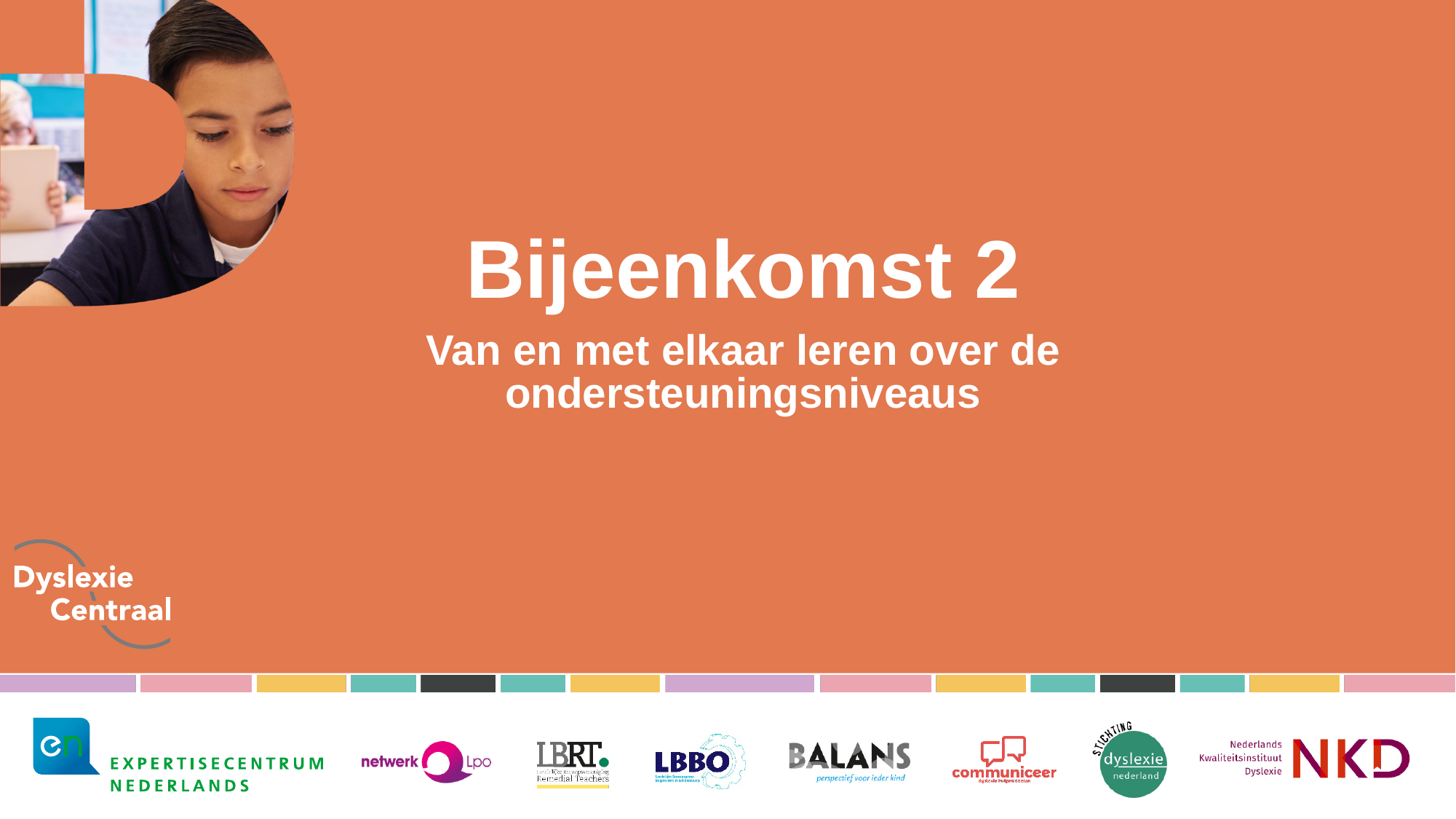

# Bijeenkomst 2
Van en met elkaar leren over de ondersteuningsniveaus